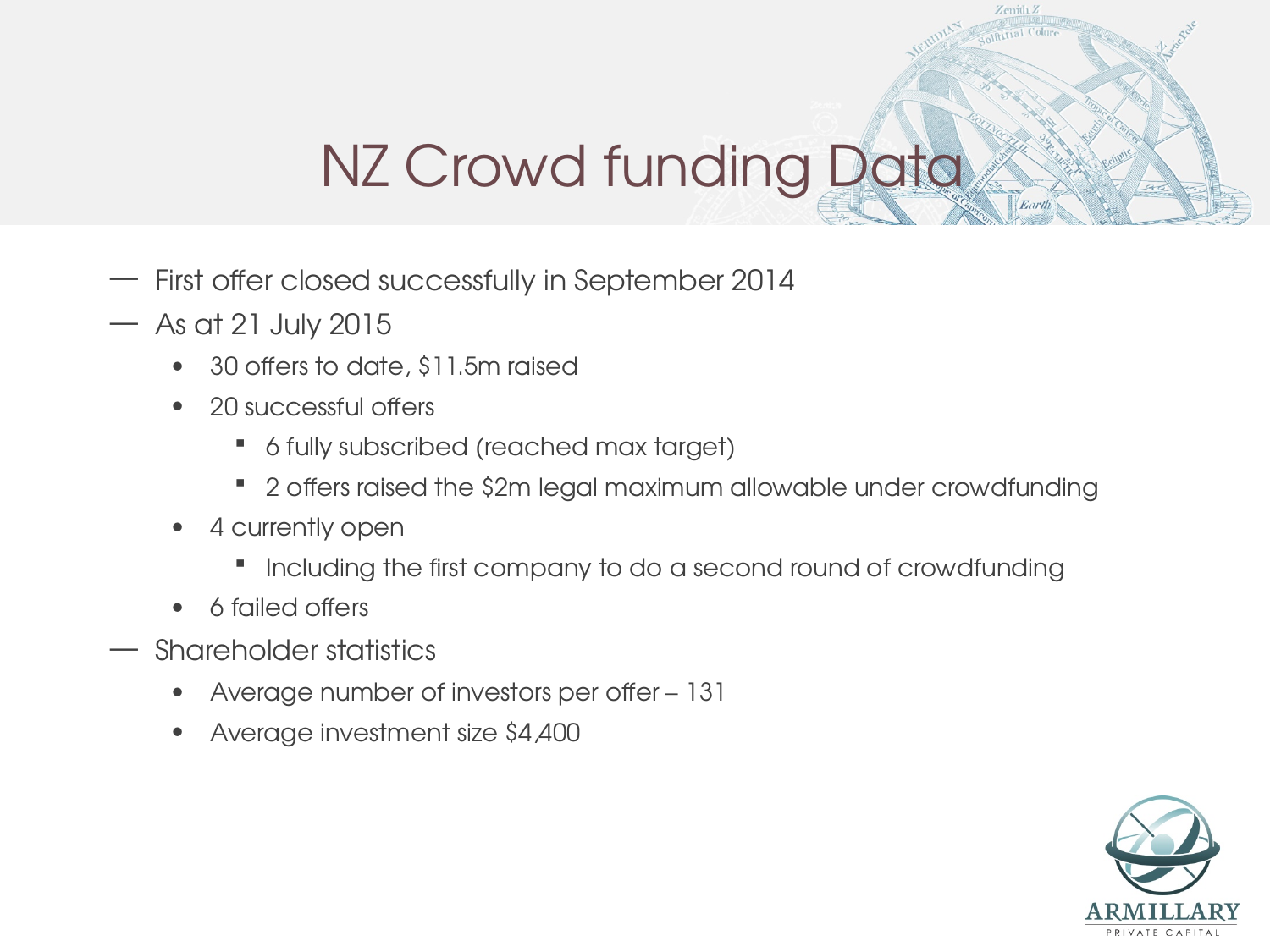

# NZ Crowd funding Data
First offer closed successfully in September 2014
As at 21 July 2015
30 offers to date, $11.5m raised
20 successful offers
6 fully subscribed (reached max target)
2 offers raised the $2m legal maximum allowable under crowdfunding
4 currently open
Including the first company to do a second round of crowdfunding
6 failed offers
Shareholder statistics
Average number of investors per offer – 131
Average investment size $4,400